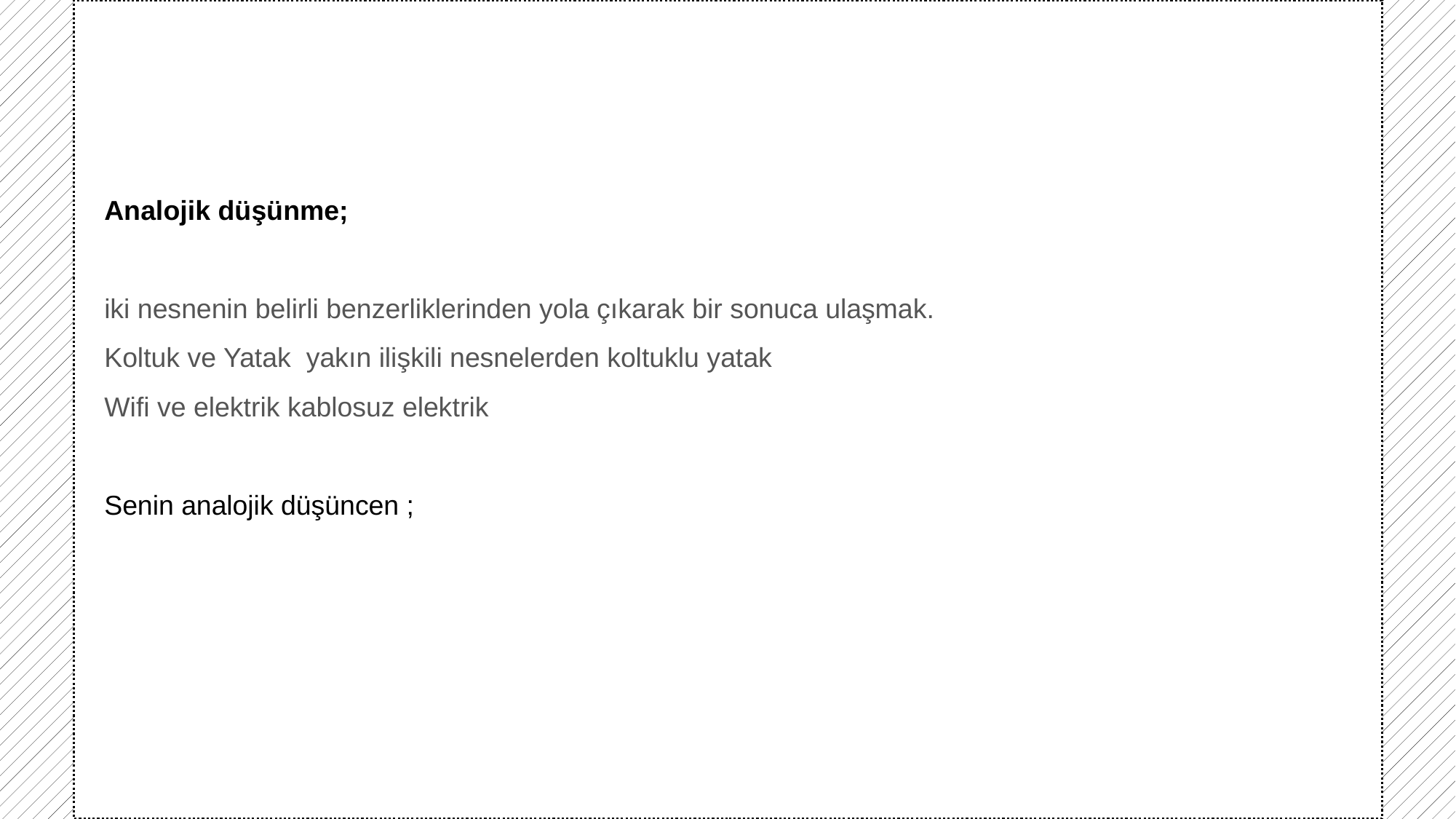

Analojik düşünme;

iki nesnenin belirli benzerliklerinden yola çıkarak bir sonuca ulaşmak.
Koltuk ve Yatak  yakın ilişkili nesnelerden koltuklu yatak
Wifi ve elektrik kablosuz elektrik

Senin analojik düşüncen ;